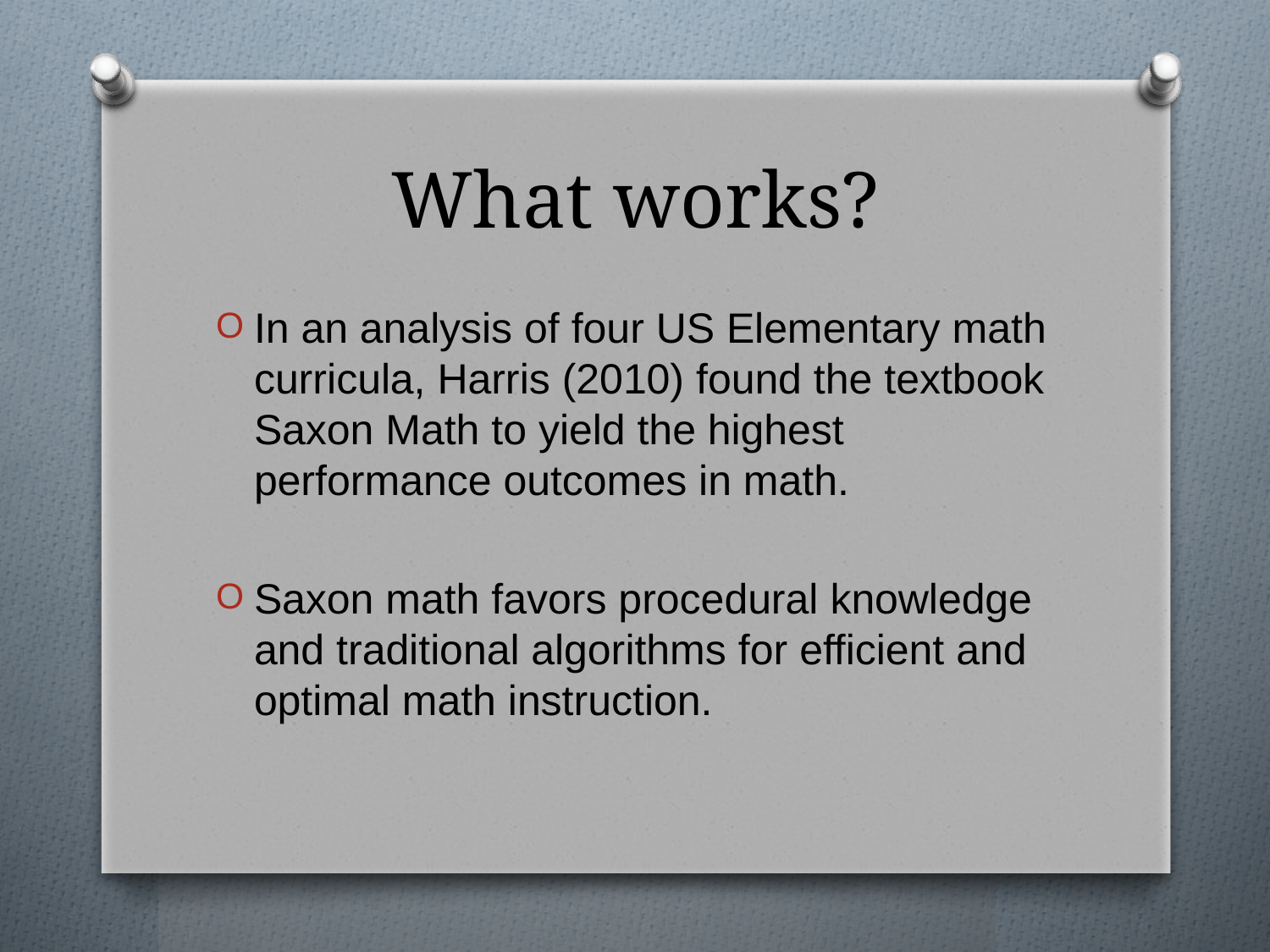

# What works?
In an analysis of four US Elementary math curricula, Harris (2010) found the textbook Saxon Math to yield the highest performance outcomes in math.

Saxon math favors procedural knowledge and traditional algorithms for efficient and optimal math instruction.